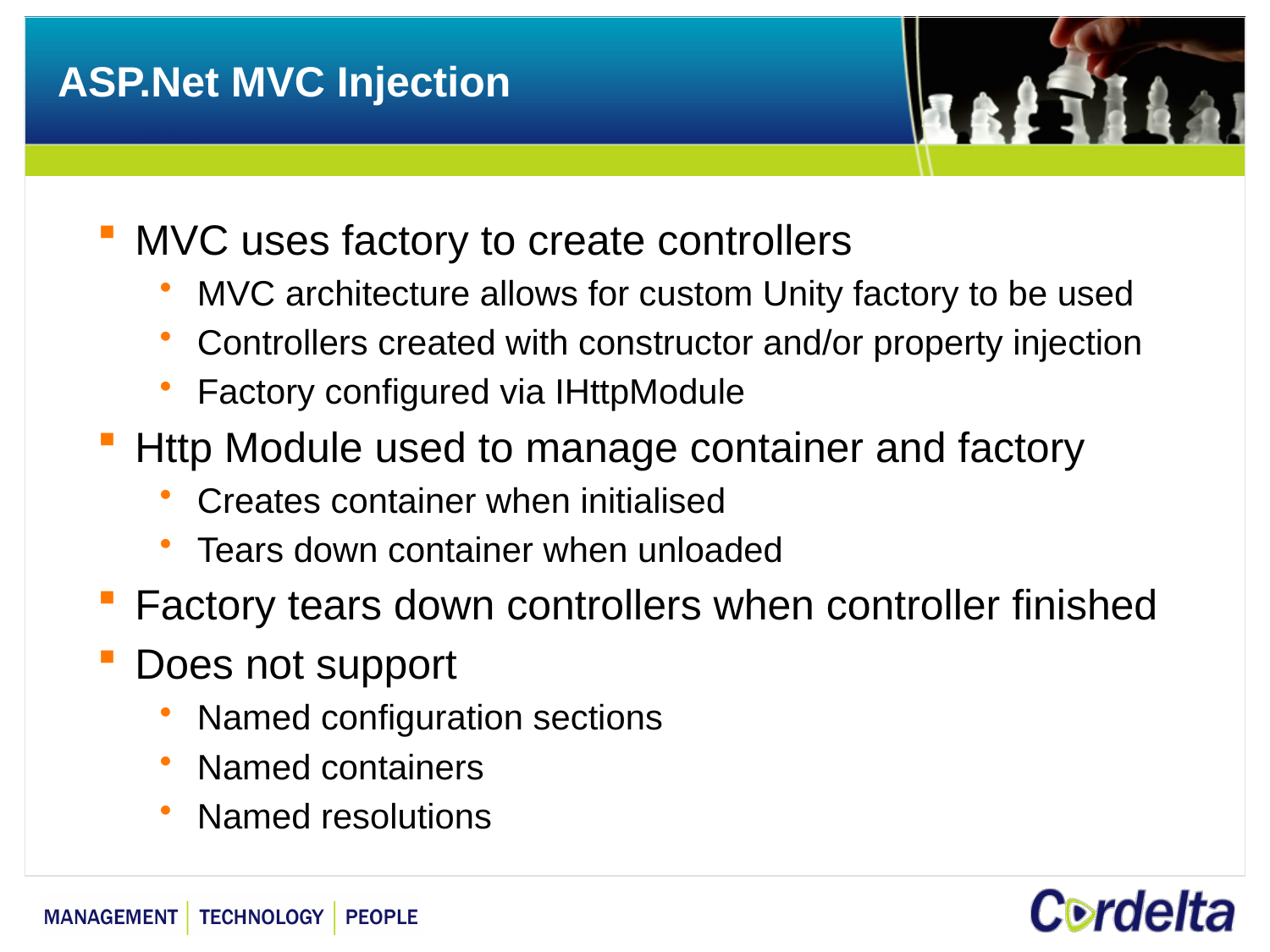

# ASP.Net MVC Injection
MVC uses factory to create controllers
MVC architecture allows for custom Unity factory to be used
Controllers created with constructor and/or property injection
Factory configured via IHttpModule
Http Module used to manage container and factory
Creates container when initialised
Tears down container when unloaded
Factory tears down controllers when controller finished
Does not support
Named configuration sections
Named containers
Named resolutions